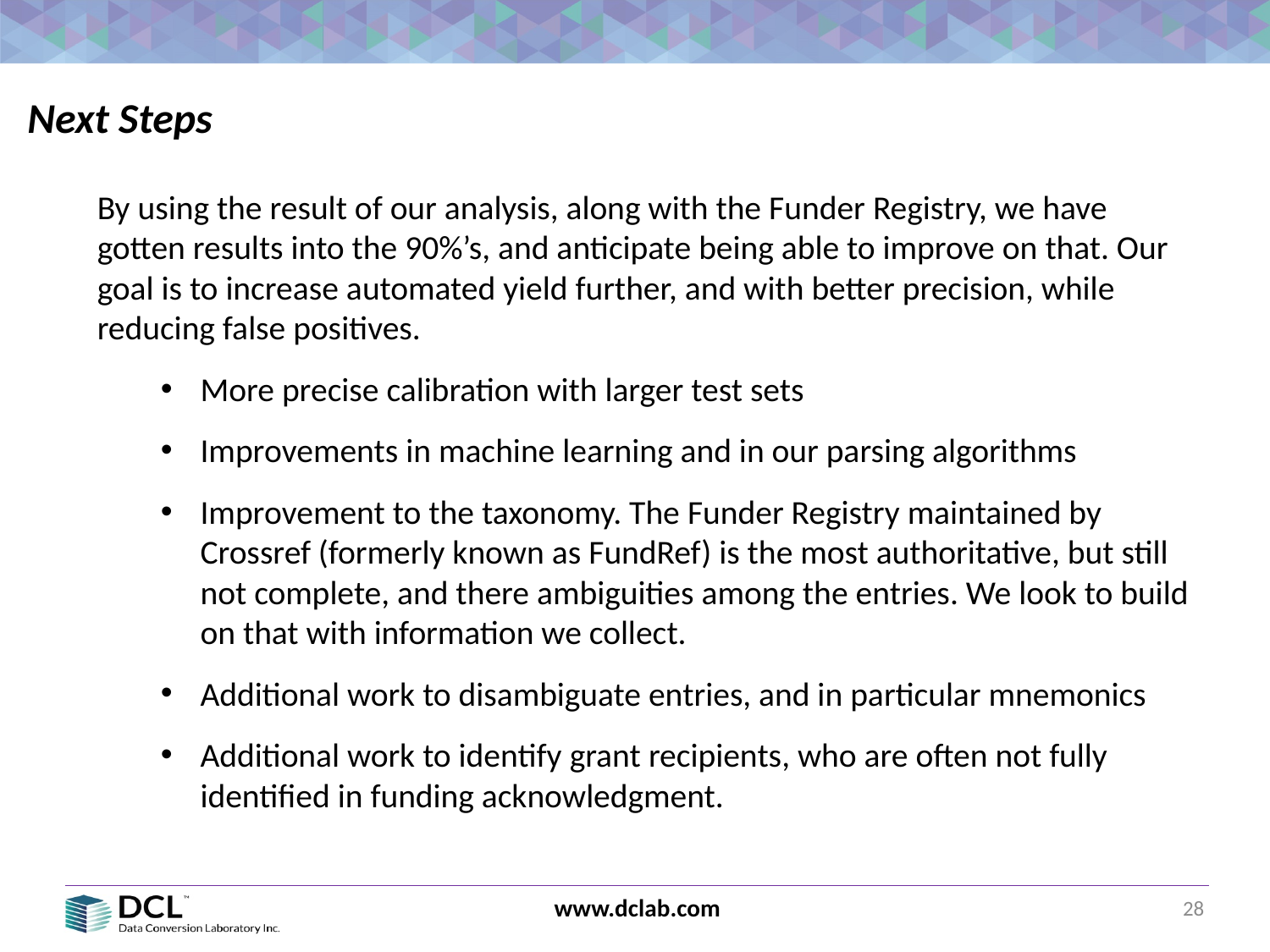

Next Steps
By using the result of our analysis, along with the Funder Registry, we have gotten results into the 90%’s, and anticipate being able to improve on that. Our goal is to increase automated yield further, and with better precision, while reducing false positives.
More precise calibration with larger test sets
Improvements in machine learning and in our parsing algorithms
Improvement to the taxonomy. The Funder Registry maintained by Crossref (formerly known as FundRef) is the most authoritative, but still not complete, and there ambiguities among the entries. We look to build on that with information we collect.
Additional work to disambiguate entries, and in particular mnemonics
Additional work to identify grant recipients, who are often not fully identified in funding acknowledgment.
28